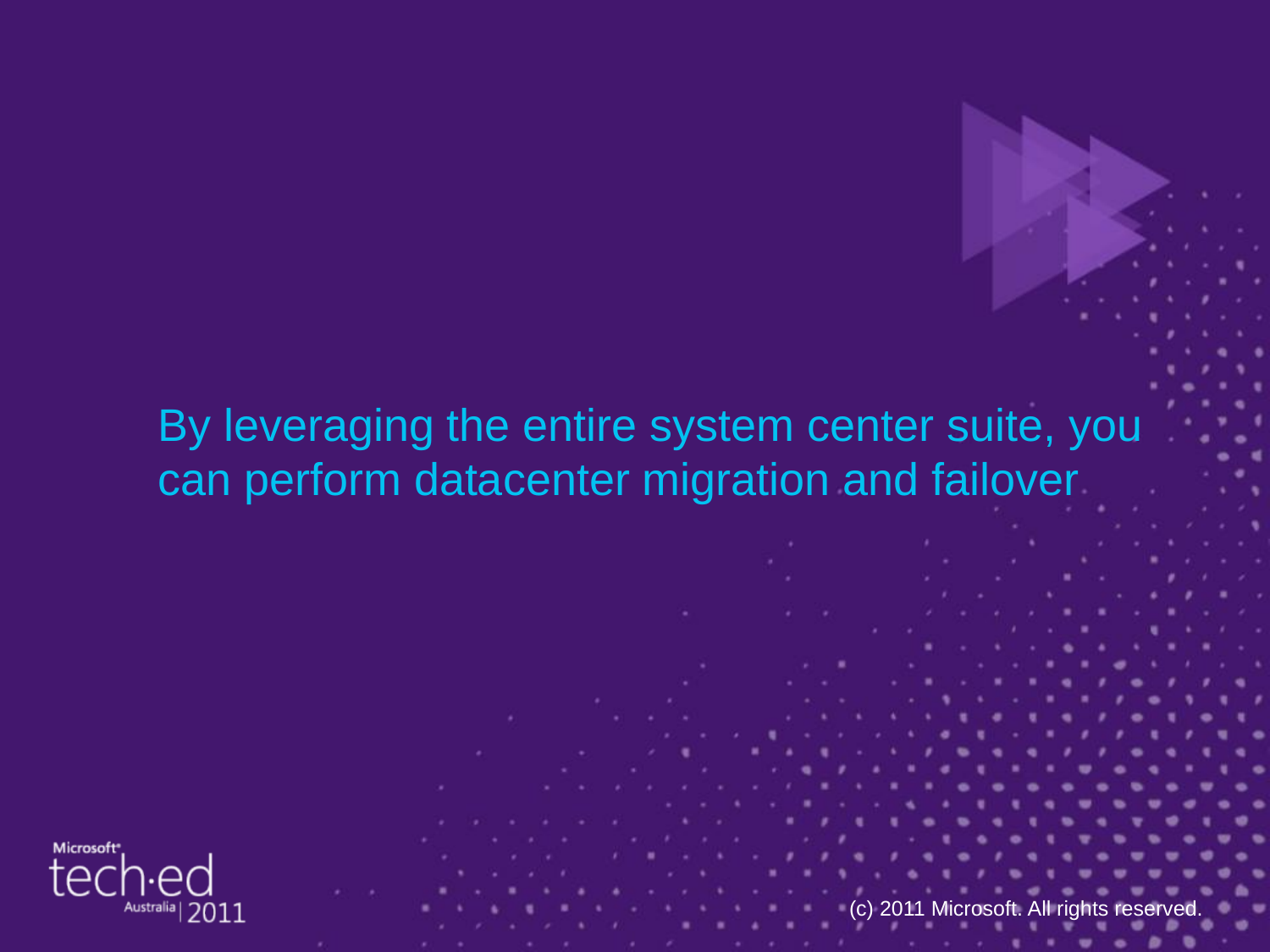

# By leveraging the entire system center suite, you can perform datacenter migration and failover
(c) 2011 Microsoft. All rights reserved.